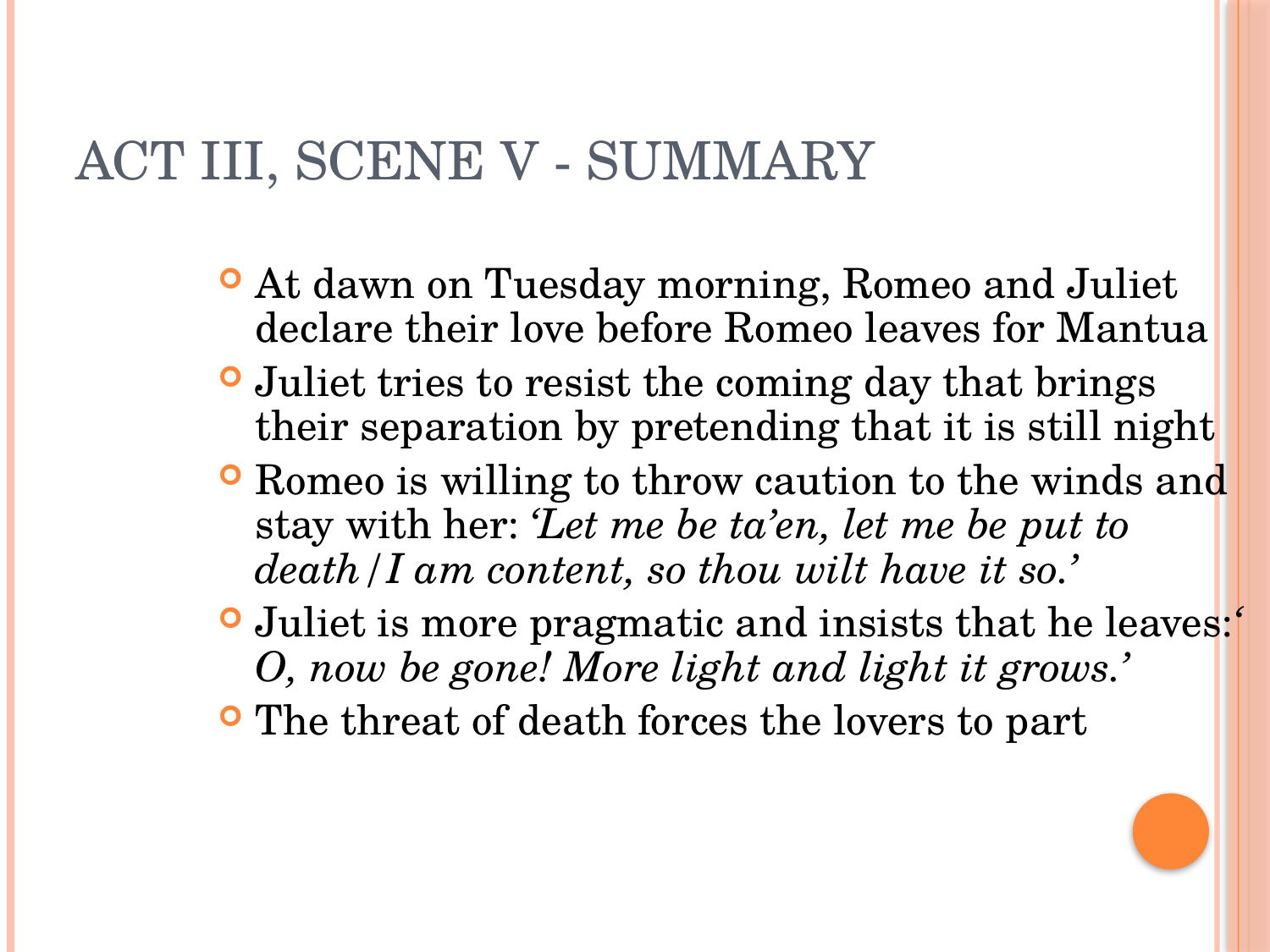

# Act III, Scene v - Summary
At dawn on Tuesday morning, Romeo and Juliet declare their love before Romeo leaves for Mantua
Juliet tries to resist the coming day that brings their separation by pretending that it is still night
Romeo is willing to throw caution to the winds and stay with her: ‘Let me be ta’en, let me be put to death/I am content, so thou wilt have it so.’
Juliet is more pragmatic and insists that he leaves:‘ O, now be gone! More light and light it grows.’
The threat of death forces the lovers to part